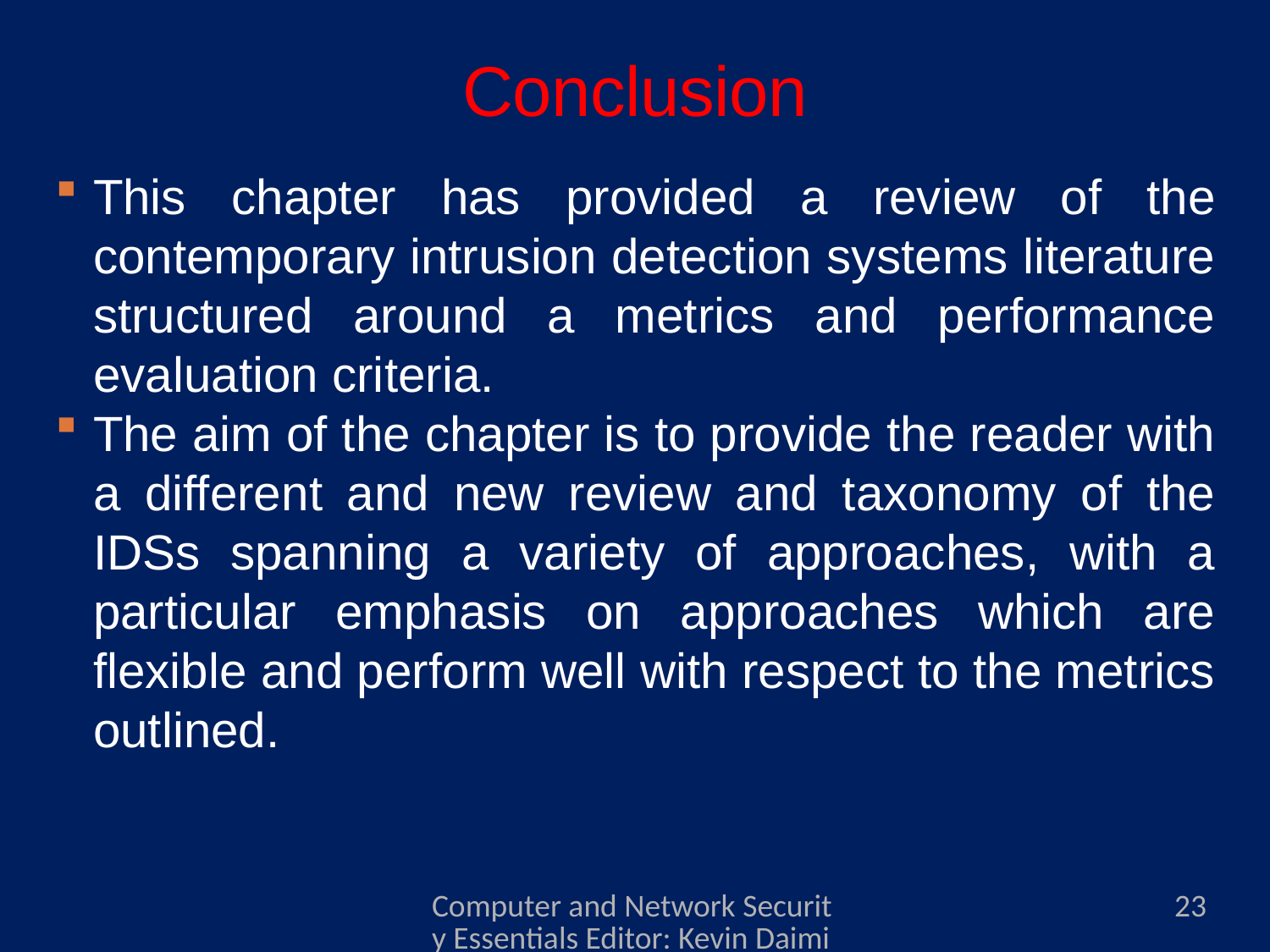

# Conclusion
This chapter has provided a review of the contemporary intrusion detection systems literature structured around a metrics and performance evaluation criteria.
The aim of the chapter is to provide the reader with a different and new review and taxonomy of the IDSs spanning a variety of approaches, with a particular emphasis on approaches which are flexible and perform well with respect to the metrics outlined.
Computer and Network Security Essentials Editor: Kevin Daimi Associate Editors: Guillermo Francia, Levent Ertaul, Luis H. Encinas, Eman El-Sheikh Published by Springer
23